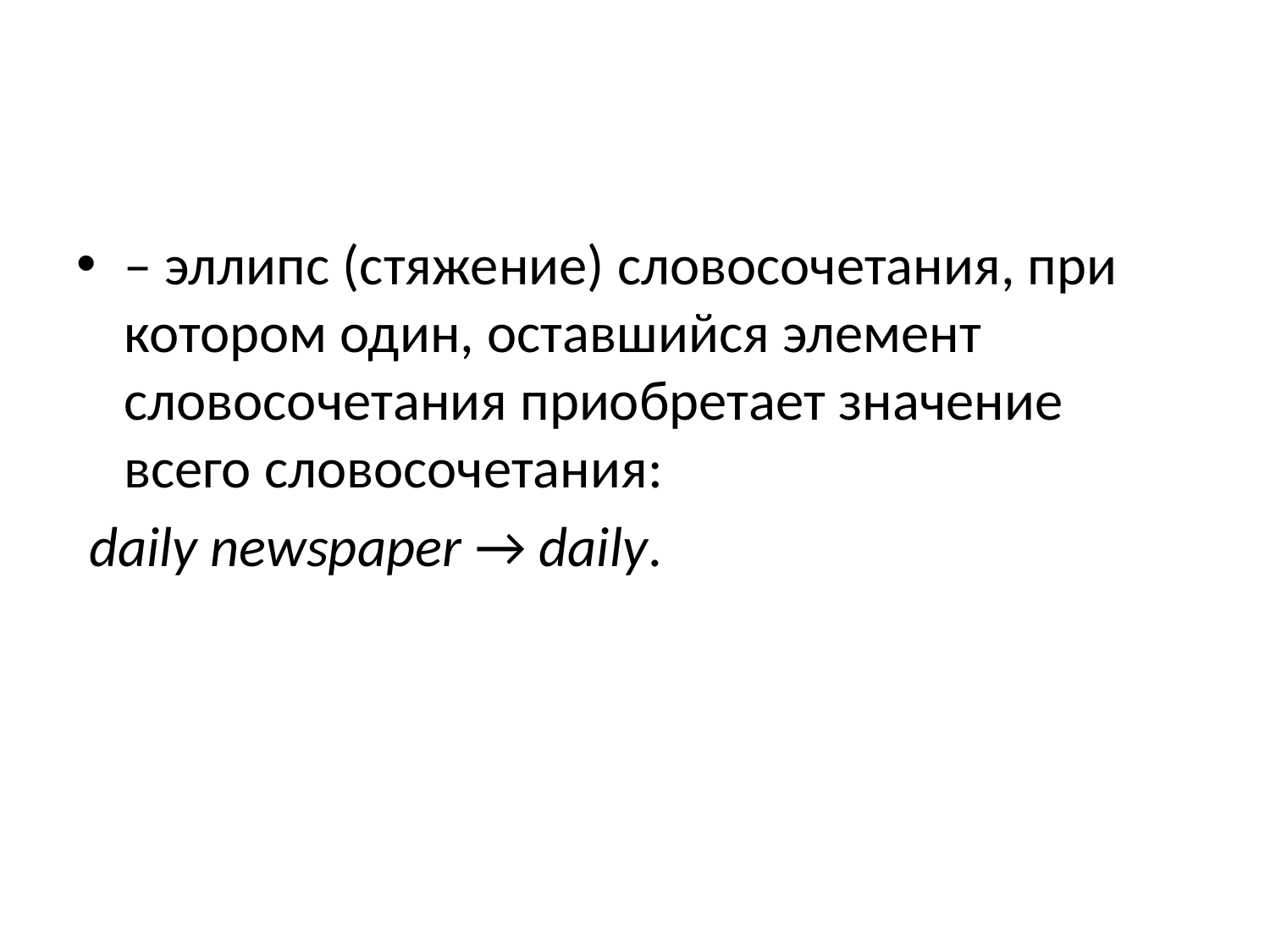

#
– эллипс (стяжение) словосочетания, при котором один, оставшийся элемент словосочетания приобретает значение всего словосочетания:
 daily newspaper → daily.